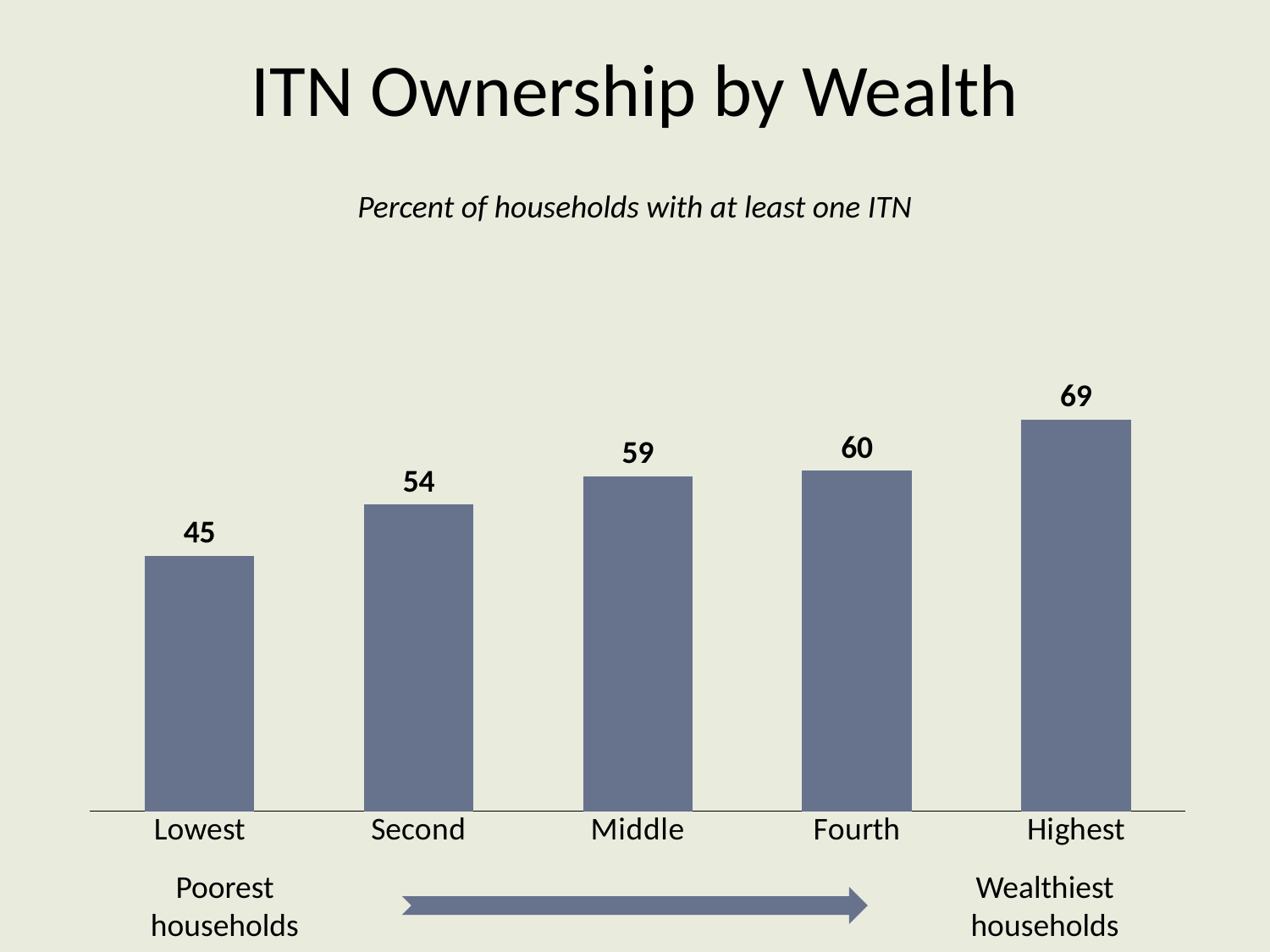

# ITN Ownership by Wealth
Percent of households with at least one ITN

### Chart

| Category | Column1 |
|---|---|
| Lowest | 45.0 |
| Second | 54.0 |
| Middle | 59.0 |
| Fourth | 60.0 |
| Highest | 69.0 |
Poorest households
Wealthiest households